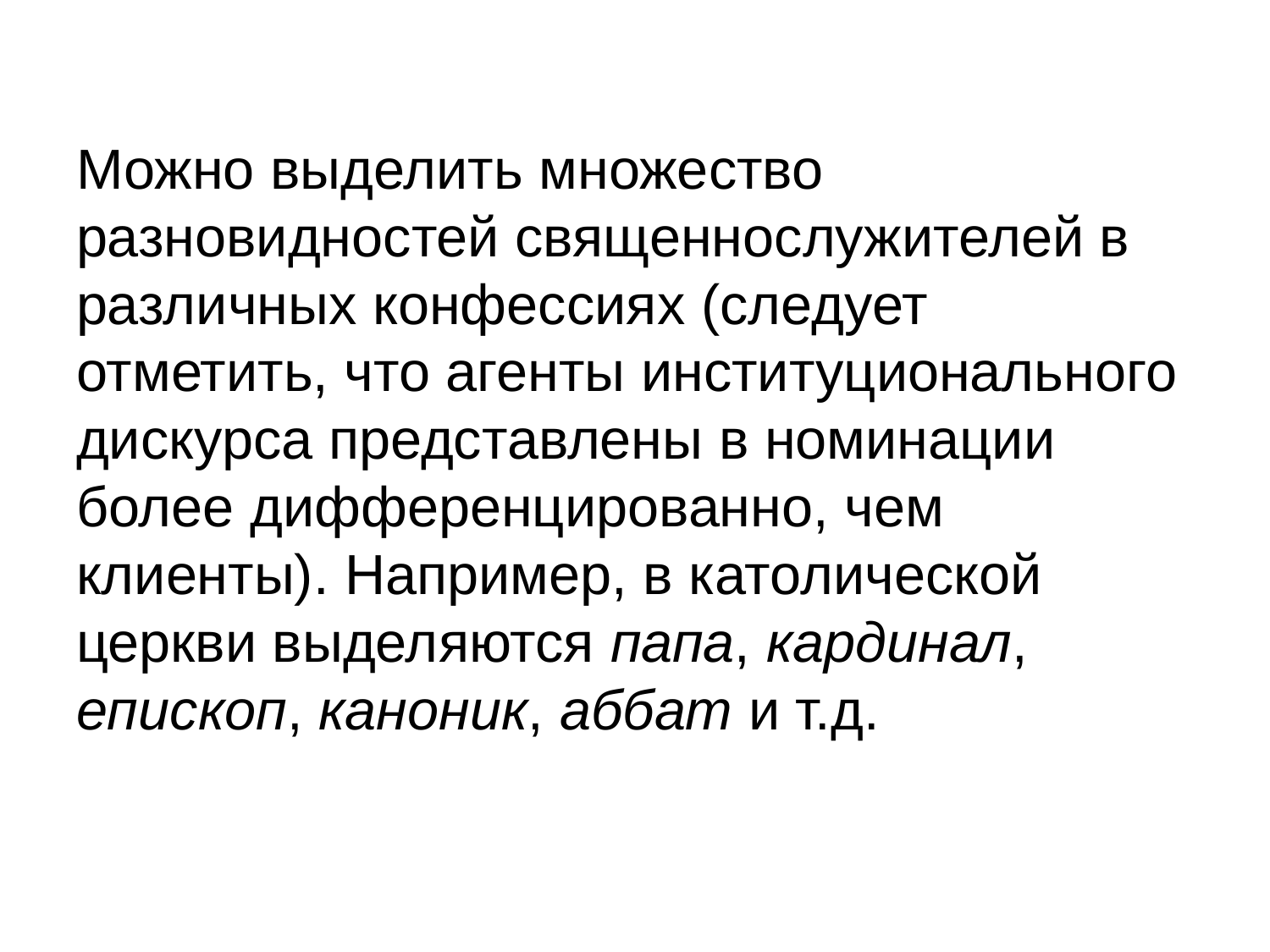

#
Можно выделить множество разновидностей священнослужителей в различных конфессиях (следует отметить, что агенты институционального дискурса представлены в номинации более дифференцированно, чем клиенты). Например, в католической церкви выделяются папа, кардинал, епископ, каноник, аббат и т.д.